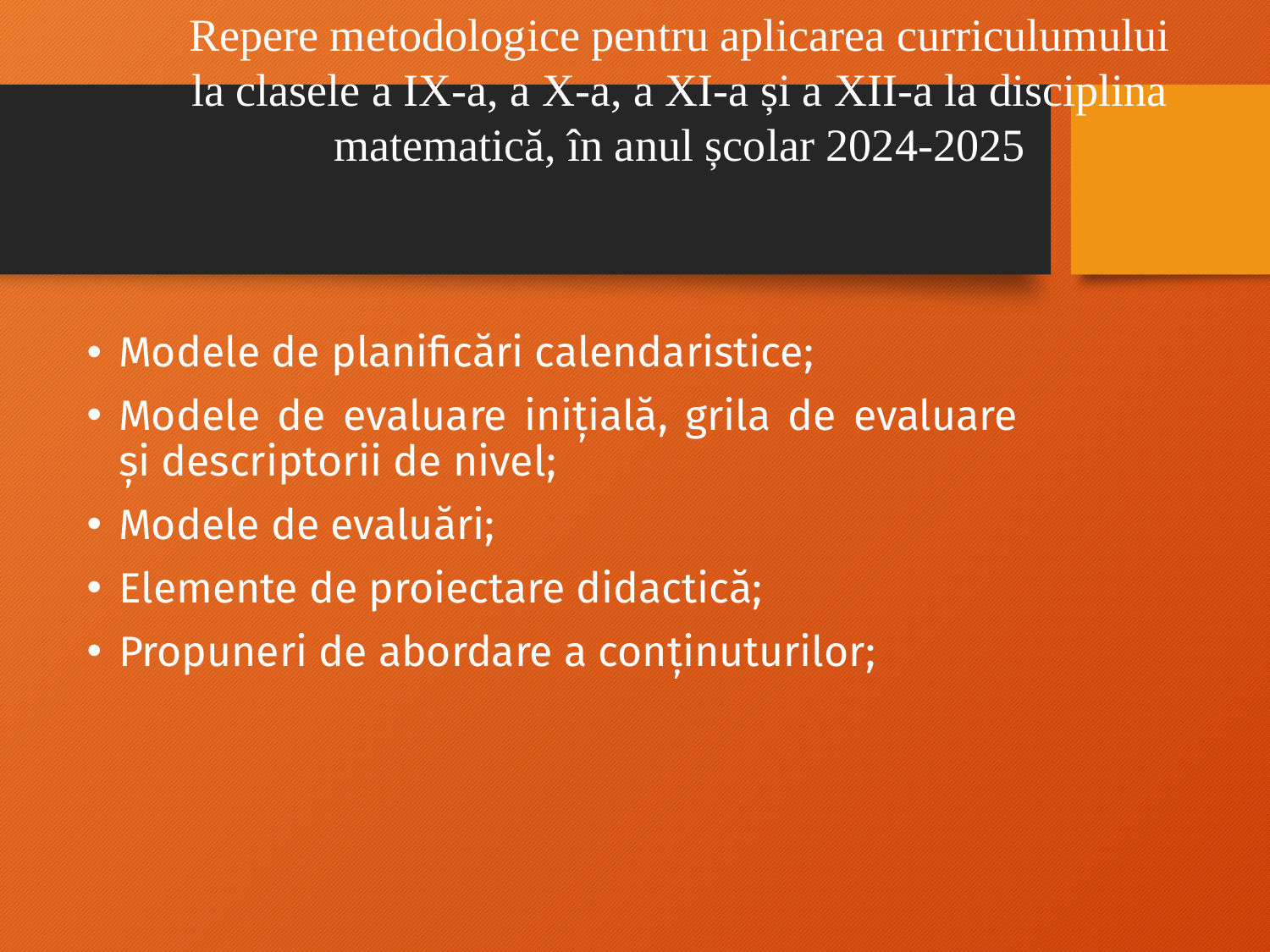

Repere metodologice pentru aplicarea curriculumului la clasele a IX-a, a X-a, a XI-a și a XII-a la disciplina matematică, în anul școlar 2024-2025
Modele de planificări calendaristice;
Modele de evaluare inițială, grila de evaluare și descriptorii de nivel;
Modele de evaluări;
Elemente de proiectare didactică;
Propuneri de abordare a conținuturilor;